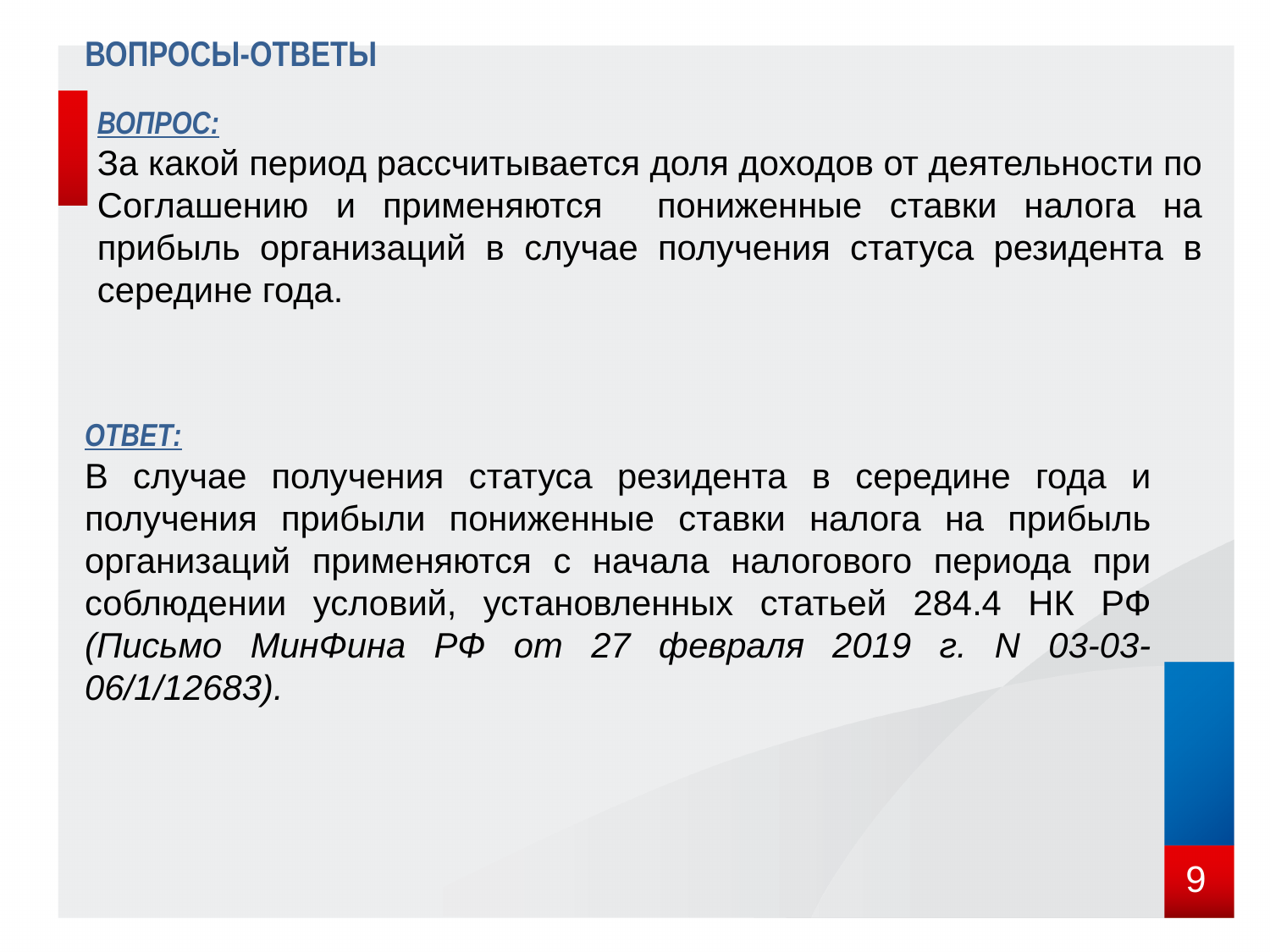

# ВОПРОСЫ-ОТВЕТЫ
ВОПРОС:
За какой период рассчитывается доля доходов от деятельности по Соглашению и применяются  пониженные ставки налога на прибыль организаций в случае получения статуса резидента в середине года.
ответ:
В случае получения статуса резидента в середине года и получения прибыли пониженные ставки налога на прибыль организаций применяются с начала налогового периода при соблюдении условий, установленных статьей 284.4 НК РФ (Письмо МинФина РФ от 27 февраля 2019 г. N 03-03-06/1/12683).

 9